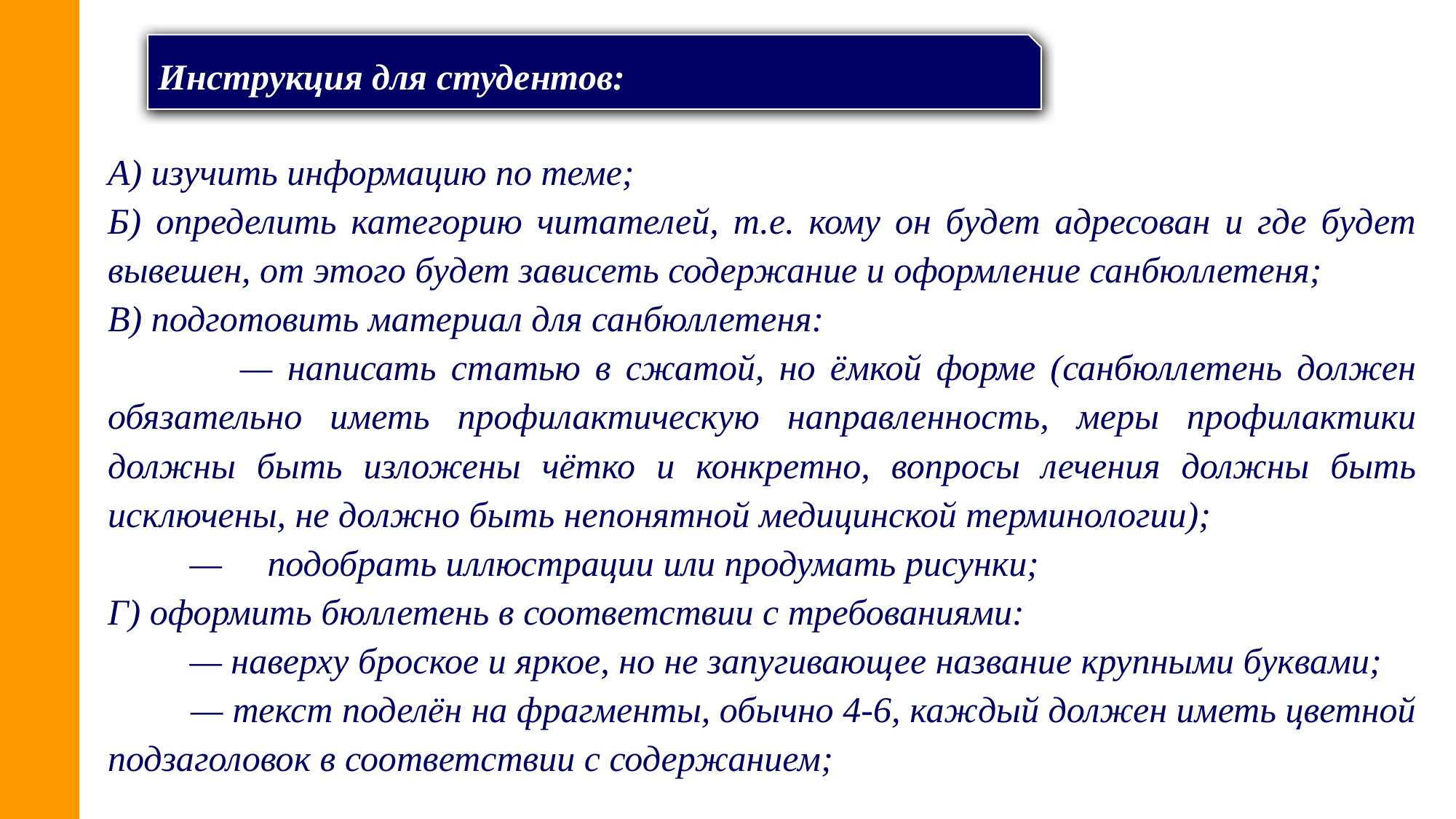

Инструкция для студентов:
А) изучить информацию по теме;
Б) определить категорию читателей, т.е. кому он будет адресован и где будет вывешен, от этого будет зависеть содержание и оформление санбюллетеня;
В) подготовить материал для санбюллетеня:
         — написать статью в сжатой, но ёмкой форме (санбюллетень должен обязательно иметь профилактическую направленность, меры профилактики должны быть изложены чётко и конкретно, вопросы лечения должны быть исключены, не должно быть непонятной медицинской терминологии);
         —     подобрать иллюстрации или продумать рисунки;
Г) оформить бюллетень в соответствии с требованиями:
         — наверху броское и яркое, но не запугивающее название крупными буквами;
         — текст поделён на фрагменты, обычно 4-6, каждый должен иметь цветной подзаголовок в соответствии с содержанием;